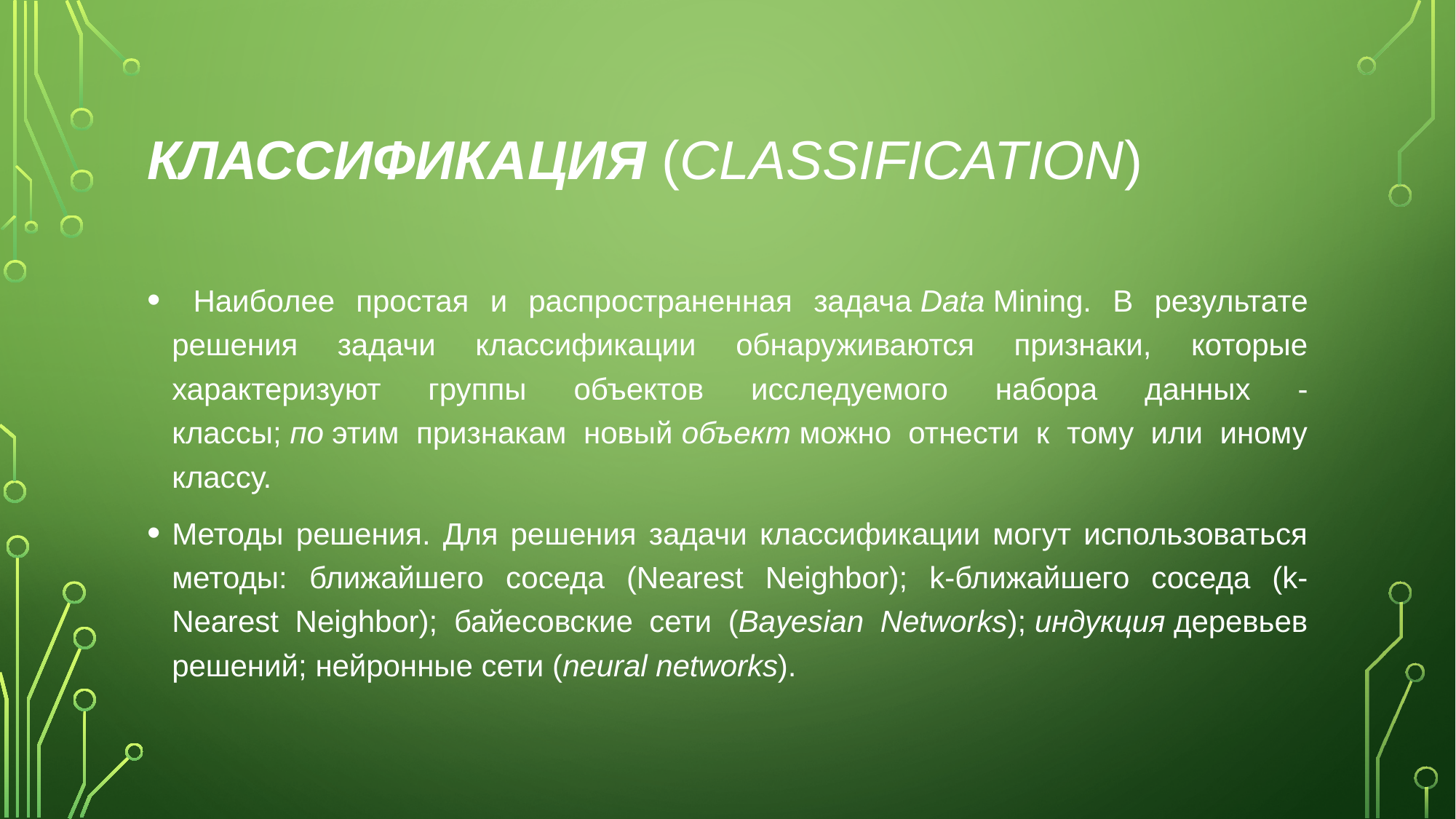

# Классификация (Classification)
 Наиболее простая и распространенная задача Data Mining. В результате решения задачи классификации обнаруживаются признаки, которые характеризуют группы объектов исследуемого набора данных - классы; по этим признакам новый объект можно отнести к тому или иному классу.
Методы решения. Для решения задачи классификации могут использоваться методы: ближайшего соседа (Nearest Neighbor); k-ближайшего соседа (k-Nearest Neighbor); байесовские сети (Bayesian Networks); индукция деревьев решений; нейронные сети (neural networks).